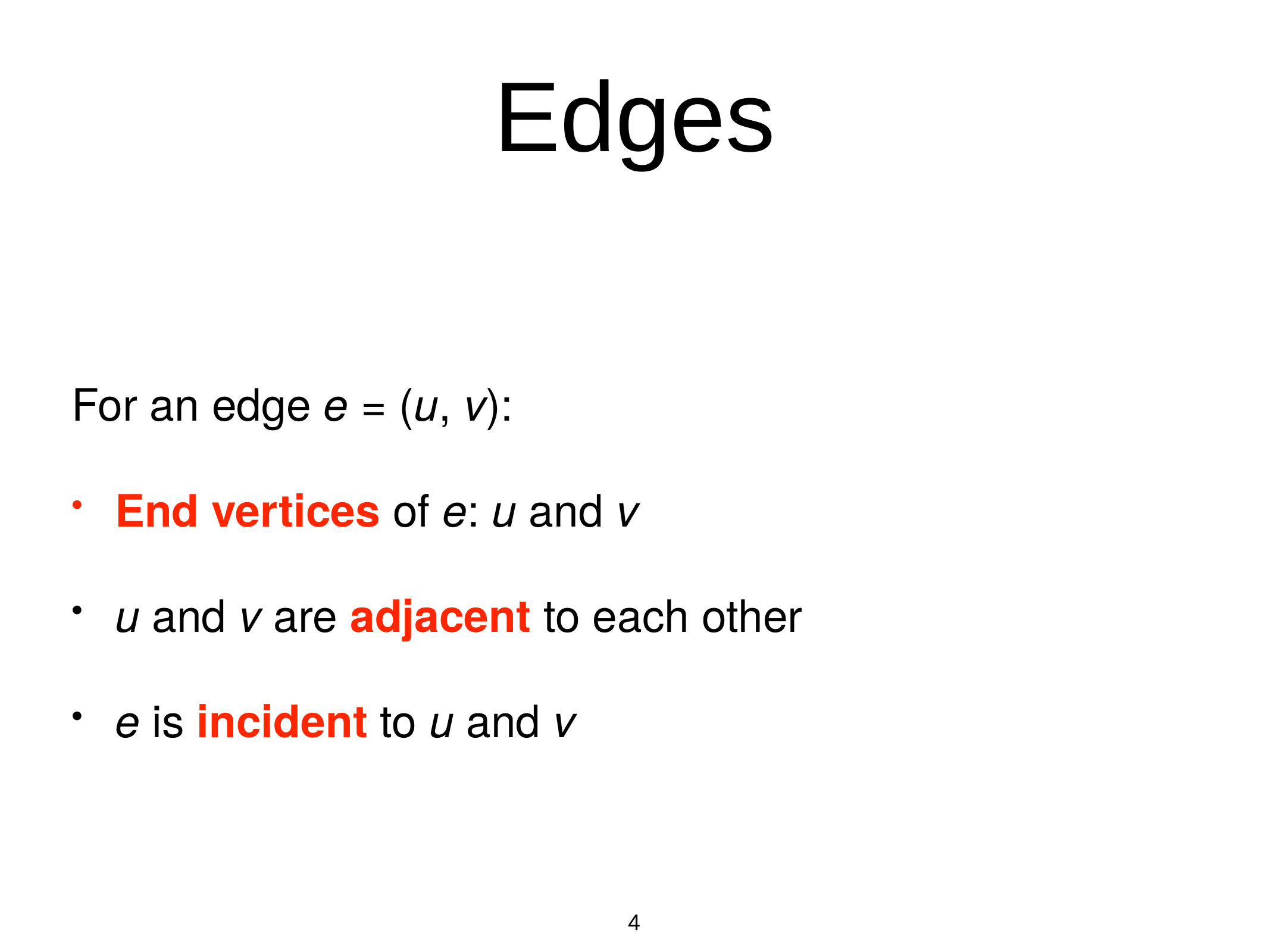

# Edges
For an edge e = (u, v):
End vertices of e: u and v
u and v are adjacent to each other
e is incident to u and v
4